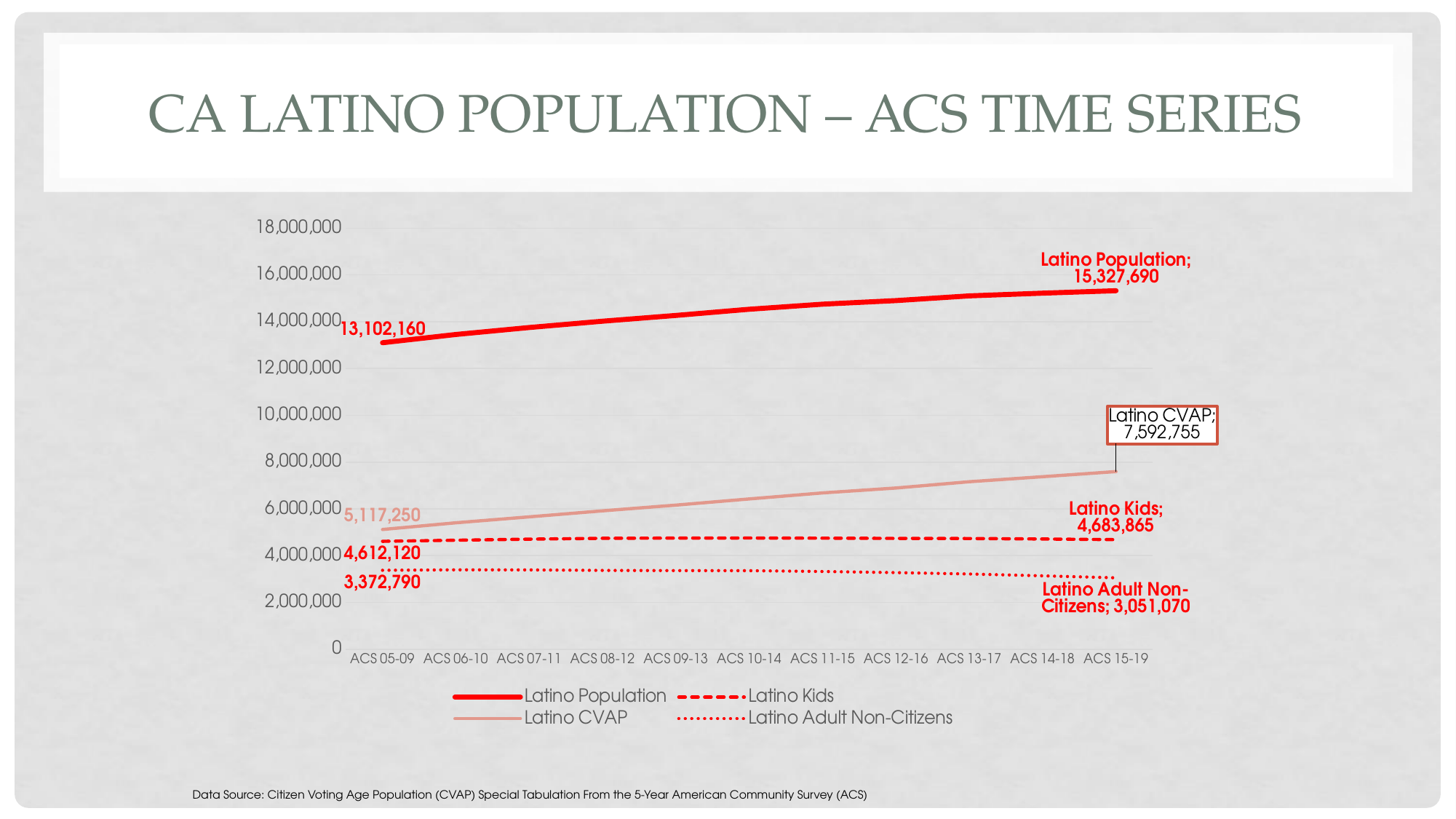

# CA Latino Population – ACS Time Series

### Chart

| Category | Latino Population | Latino Kids | Latino CVAP | Latino Adult Non-Citizens |
|---|---|---|---|---|
| ACS 05-09 | 13102160.0 | 4612120.0 | 5117250.0 | 3372790.0 |
| ACS 06-10 | 13456155.0 | 4657605.0 | 5404025.0 | 3394525.0 |
| ACS 07-11 | 13752745.0 | 4704875.0 | 5657440.0 | 3390430.0 |
| ACS 08-12 | 14024110.0 | 4740945.0 | 5915035.0 | 3368130.0 |
| ACS 09-13 | 14270345.0 | 4750700.0 | 6159470.0 | 3360175.0 |
| ACS 10-14 | 14534450.0 | 4754120.0 | 6424220.0 | 3356110.0 |
| ACS 11-15 | 14750685.0 | 4746170.0 | 6681900.0 | 3322615.0 |
| ACS 12-16 | 14903980.0 | 4737475.0 | 6891470.0 | 3275035.0 |
| ACS 13-17 | 15105860.0 | 4730960.0 | 7159720.0 | 3215180.0 |
| ACS 14-18 | 15221575.0 | 4712020.0 | 7374125.0 | 3135430.0 |
| ACS 15-19 | 15327690.0 | 4683865.0 | 7592755.0 | 3051070.0 |
Data Source: Citizen Voting Age Population (CVAP) Special Tabulation From the 5-Year American Community Survey (ACS)